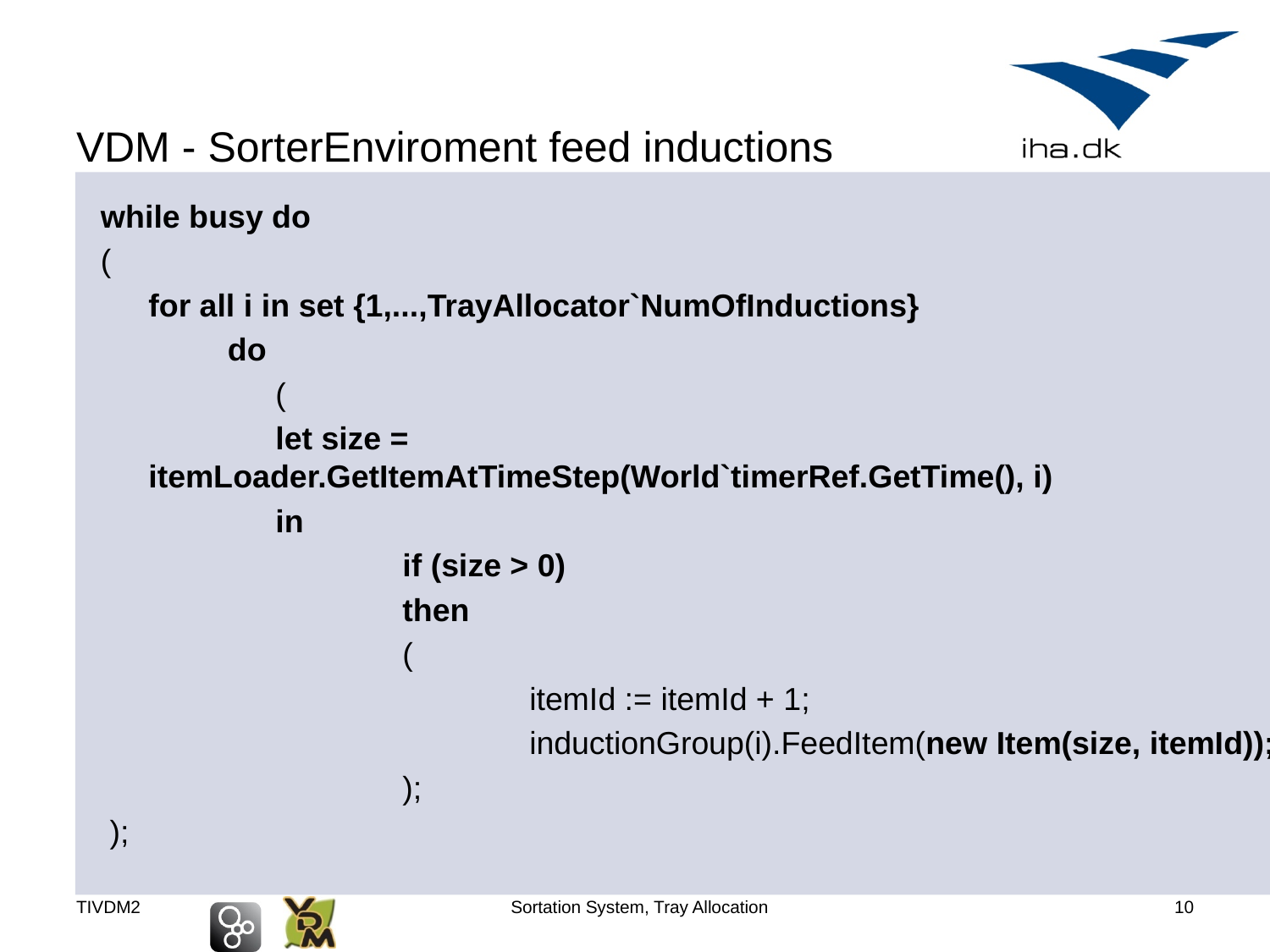

# VDM - SorterEnviroment feed inductions
while busy do
(
   	for all i in set {1,...,TrayAllocator`NumOfInductions}
do
		(
		let size = 		itemLoader.GetItemAtTimeStep(World`timerRef.GetTime(), i)
 		in
			if (size > 0)
			then
			(
  				itemId := itemId + 1;
				inductionGroup(i).FeedItem(new Item(size, itemId));
			);
 );
TIVDM2
Sortation System, Tray Allocation
10